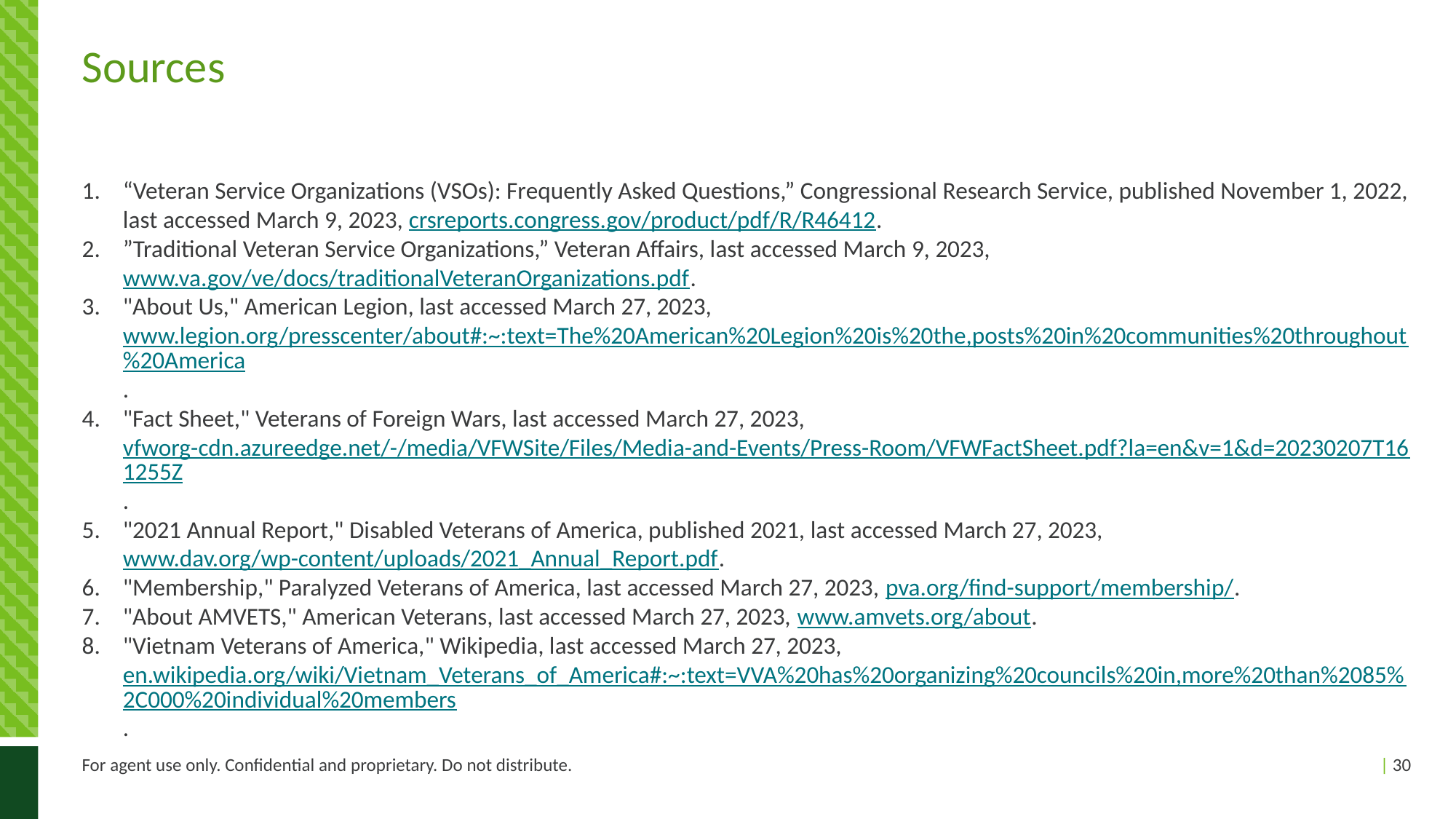

# Sources
“Veteran Service Organizations (VSOs): Frequently Asked Questions,” Congressional Research Service, published November 1, 2022, last accessed March 9, 2023, crsreports.congress.gov/product/pdf/R/R46412.
”Traditional Veteran Service Organizations,” Veteran Affairs, last accessed March 9, 2023, www.va.gov/ve/docs/traditionalVeteranOrganizations.pdf.
"About Us," American Legion, last accessed March 27, 2023, www.legion.org/presscenter/about#:~:text=The%20American%20Legion%20is%20the,posts%20in%20communities%20throughout%20America.
"Fact Sheet," Veterans of Foreign Wars, last accessed March 27, 2023, vfworg-cdn.azureedge.net/-/media/VFWSite/Files/Media-and-Events/Press-Room/VFWFactSheet.pdf?la=en&v=1&d=20230207T161255Z.
"2021 Annual Report," Disabled Veterans of America, published 2021, last accessed March 27, 2023, www.dav.org/wp-content/uploads/2021_Annual_Report.pdf.
"Membership," Paralyzed Veterans of America, last accessed March 27, 2023, pva.org/find-support/membership/.
"About AMVETS," American Veterans, last accessed March 27, 2023, www.amvets.org/about.
"Vietnam Veterans of America," Wikipedia, last accessed March 27, 2023, en.wikipedia.org/wiki/Vietnam_Veterans_of_America#:~:text=VVA%20has%20organizing%20councils%20in,more%20than%2085%2C000%20individual%20members.
For agent use only. Confidential and proprietary. Do not distribute.
30